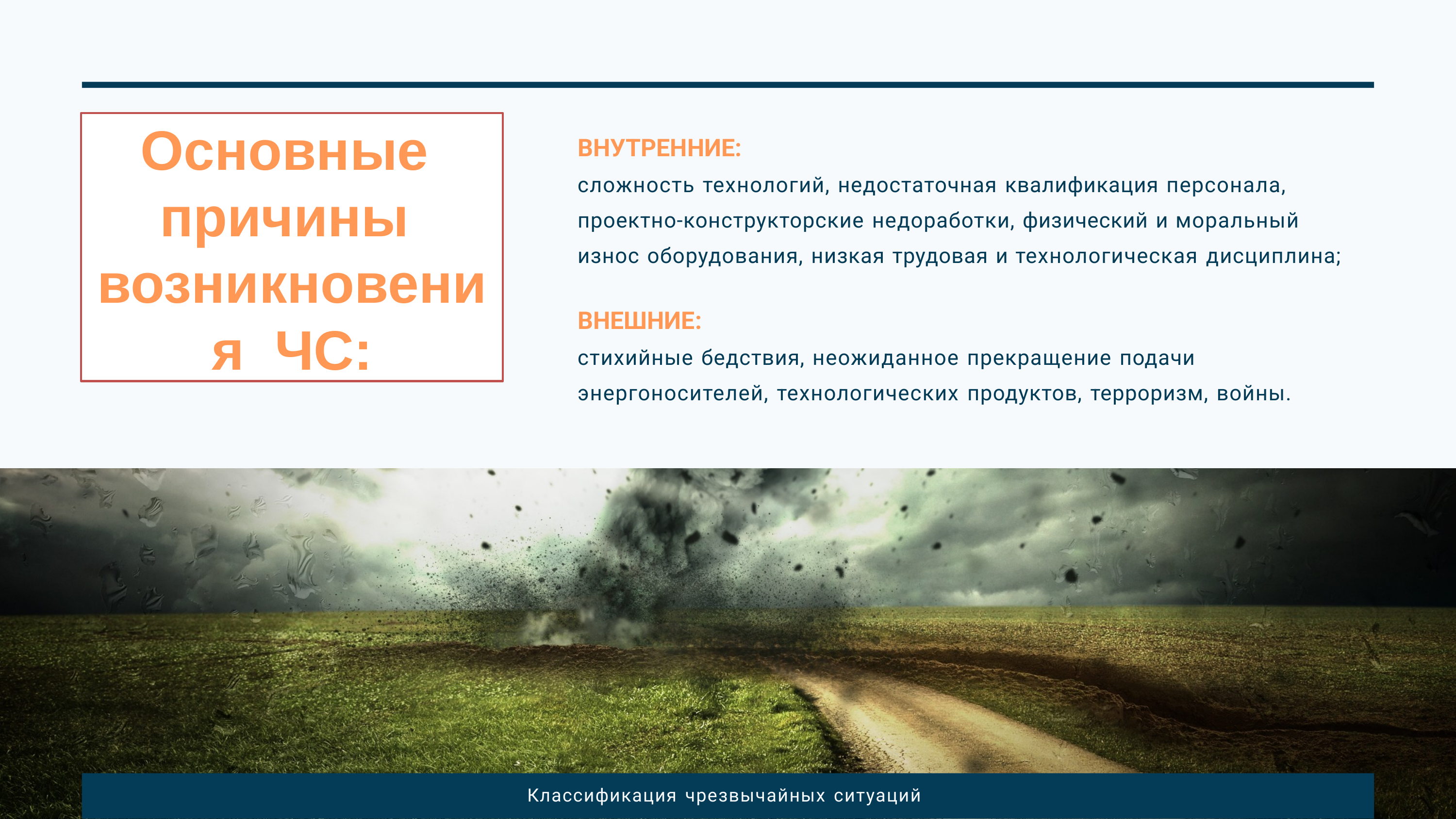

# Основные  причины  возникновения  ЧС:
ВНУТРЕННИЕ:
сложность технологий, недостаточная квалификация персонала,  проектно-конструкторские недоработки, физический и моральный  износ оборудования, низкая трудовая и технологическая дисциплина;
ВНЕШНИЕ:
стихийные бедствия, неожиданное прекращение подачи  энергоносителей, технологических продуктов, терроризм, войны.
Классификация чрезвычайных ситуаций